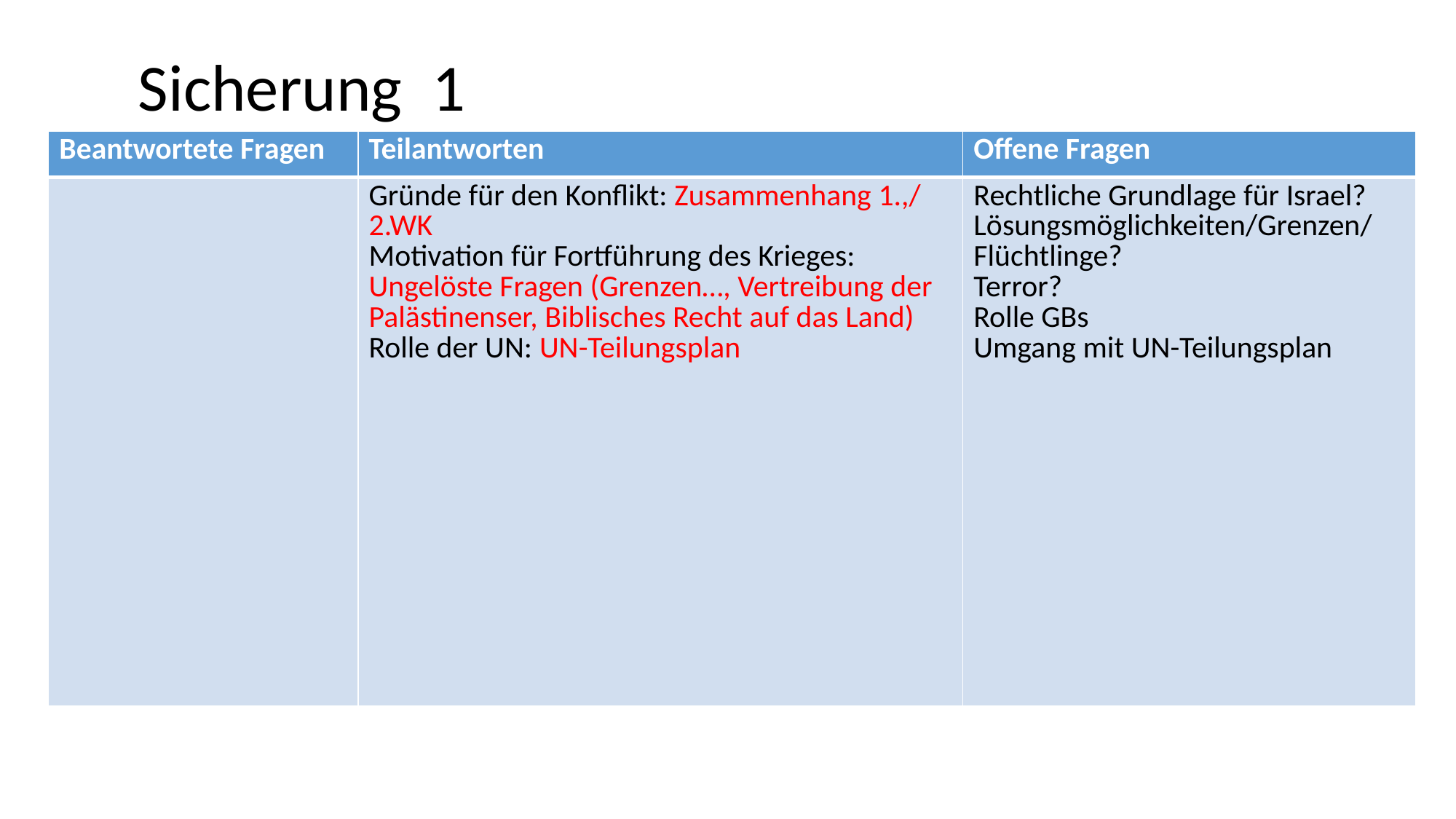

# Sicherung  1
| Beantwortete Fragen | Teilantworten | Offene Fragen |
| --- | --- | --- |
|  | Gründe für den Konflikt: Zusammenhang 1.,/ 2.WK Motivation für Fortführung des Krieges: Ungelöste Fragen (Grenzen…, Vertreibung der Palästinenser, Biblisches Recht auf das Land) Rolle der UN: UN-Teilungsplan | Rechtliche Grundlage für Israel? Lösungsmöglichkeiten/Grenzen/Flüchtlinge? Terror? Rolle GBs Umgang mit UN-Teilungsplan |